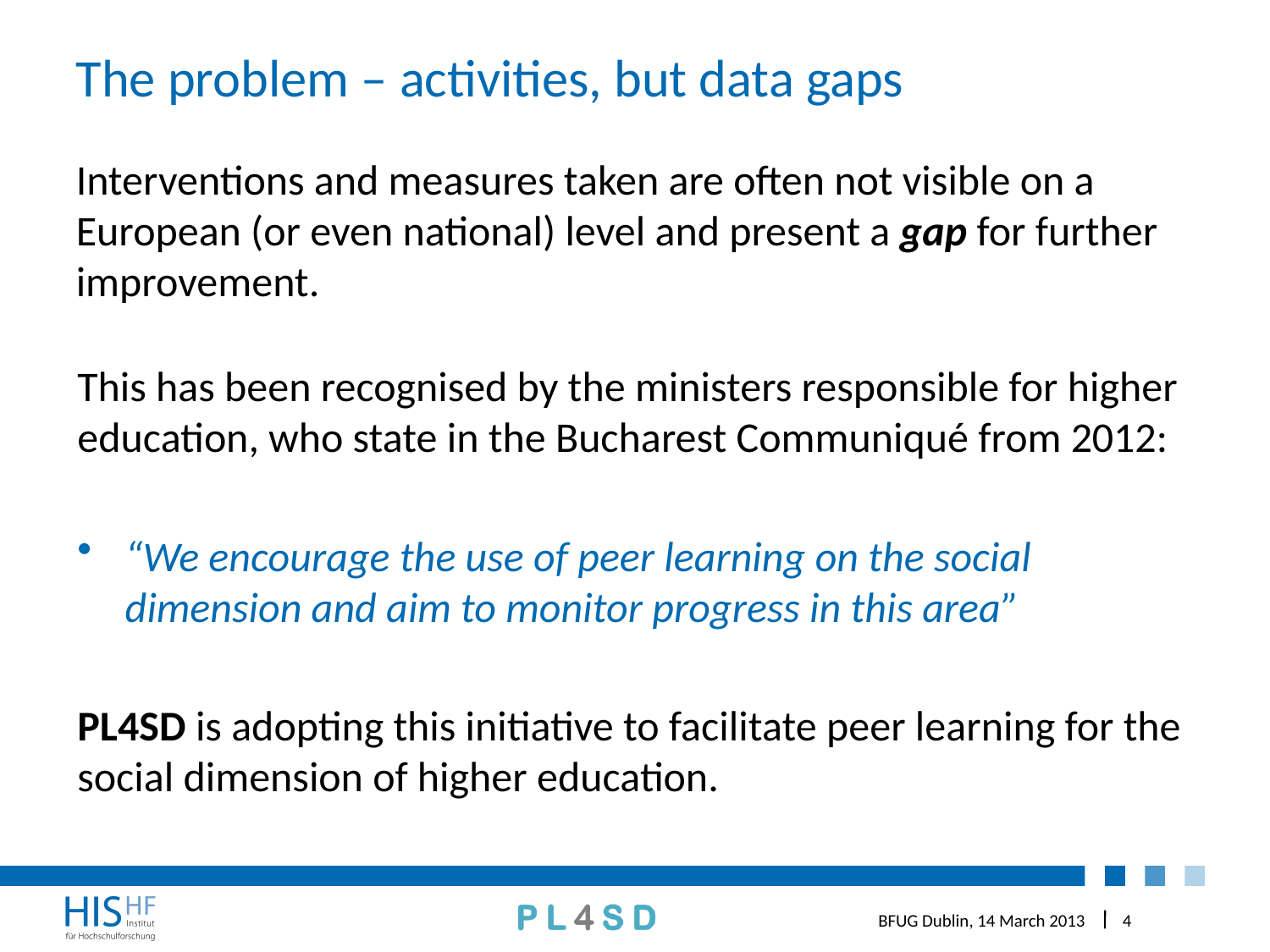

# The problem – activities, but data gaps
Interventions and measures taken are often not visible on a European (or even national) level and present a gap for further improvement.

This has been recognised by the ministers responsible for higher education, who state in the Bucharest Communiqué from 2012:

“We encourage the use of peer learning on the social dimension and aim to monitor progress in this area”

PL4SD is adopting this initiative to facilitate peer learning for the social dimension of higher education.